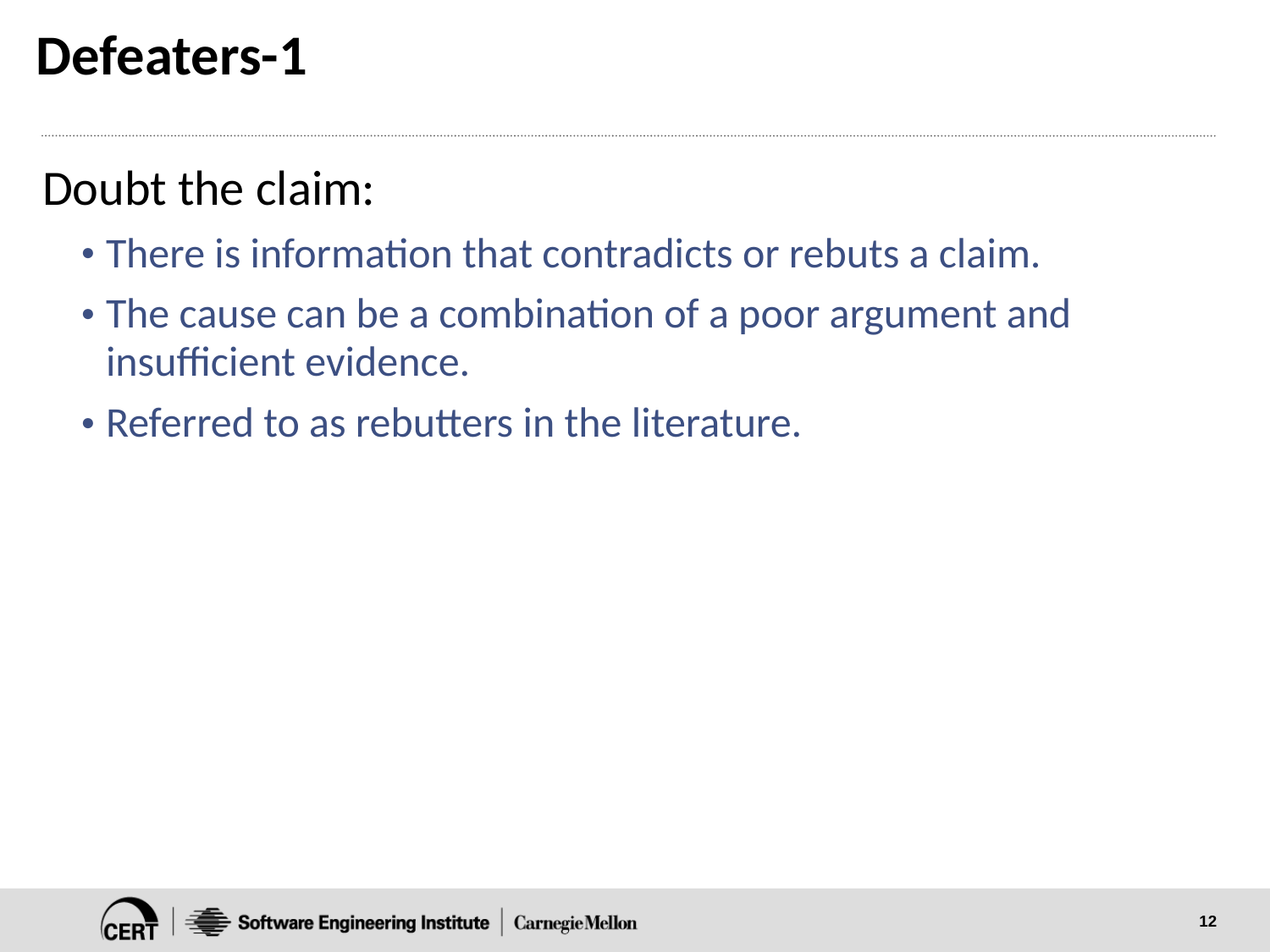

# Defeaters-1
Doubt the claim:
There is information that contradicts or rebuts a claim.
The cause can be a combination of a poor argument and insufficient evidence.
Referred to as rebutters in the literature.